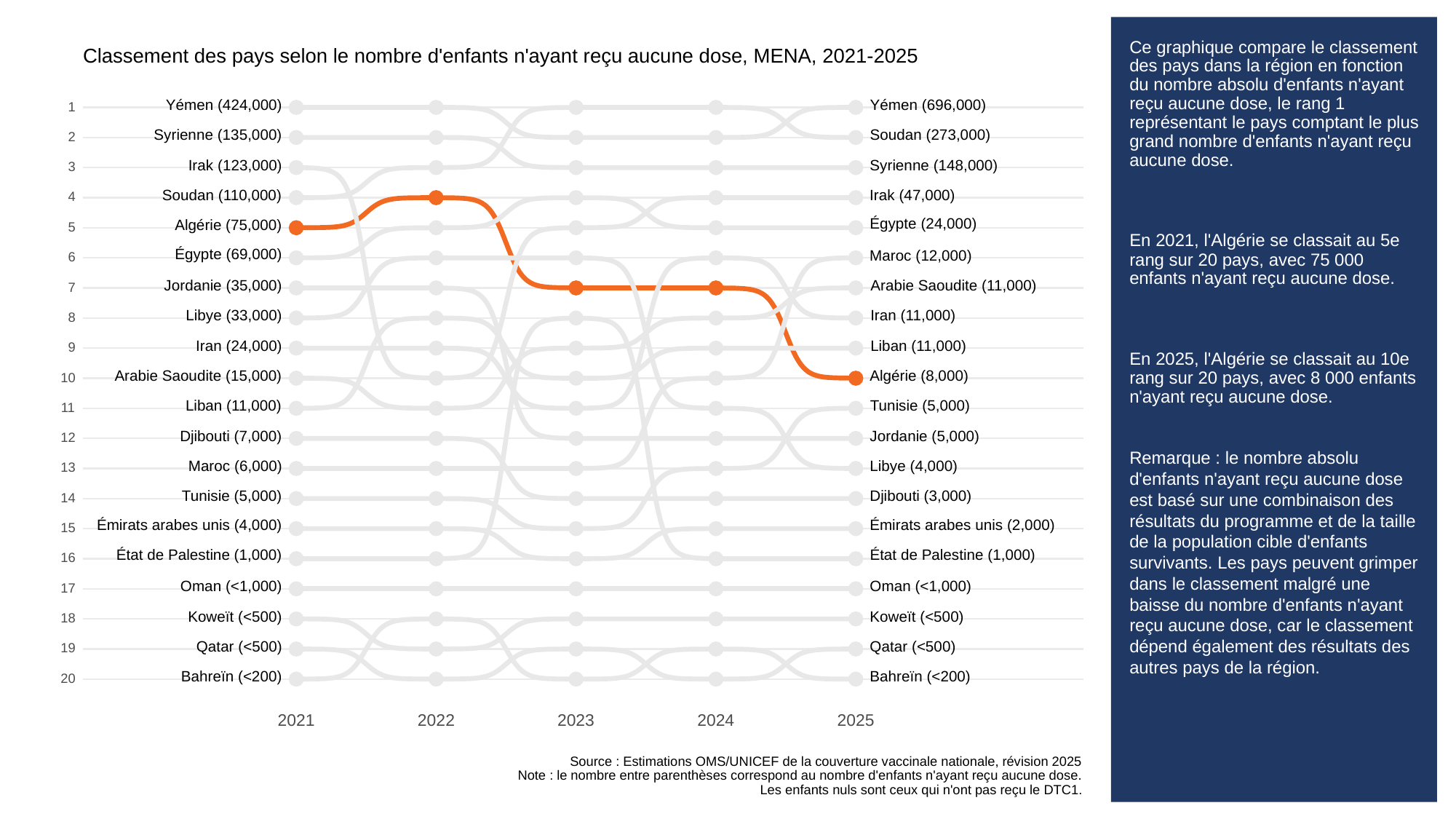

# Ce graphique compare le classement des pays dans la région en fonction du nombre absolu d'enfants n'ayant reçu aucune dose, le rang 1 représentant le pays comptant le plus grand nombre d'enfants n'ayant reçu aucune dose.

En 2021, l'Algérie se classait au 5e rang sur 20 pays, avec 75 000 enfants n'ayant reçu aucune dose.

En 2025, l'Algérie se classait au 10e rang sur 20 pays, avec 8 000 enfants n'ayant reçu aucune dose.

Remarque : le nombre absolu d'enfants n'ayant reçu aucune dose est basé sur une combinaison des résultats du programme et de la taille de la population cible d'enfants survivants. Les pays peuvent grimper dans le classement malgré une baisse du nombre d'enfants n'ayant reçu aucune dose, car le classement dépend également des résultats des autres pays de la région.

Classement des pays selon le nombre d'enfants n'ayant reçu aucune dose, MENA, 2021-2025
Yémen (424,000)
Yémen (696,000)

1

Syrienne (135,000)
Soudan (273,000)

2

Irak (123,000)
Syrienne (148,000)

3

Soudan (110,000)
Irak (47,000)

4

Égypte (24,000)
Algérie (75,000)

5

Égypte (69,000)
Maroc (12,000)

6

Jordanie (35,000)
Arabie Saoudite (11,000)

7

Libye (33,000)
Iran (11,000)

8

Iran (24,000)
Liban (11,000)

9

Arabie Saoudite (15,000)
Algérie (8,000)

10

Liban (11,000)
Tunisie (5,000)

11

Djibouti (7,000)
Jordanie (5,000)

12

Maroc (6,000)
Libye (4,000)

13

Tunisie (5,000)
Djibouti (3,000)

14

Émirats arabes unis (4,000)
Émirats arabes unis (2,000)

15

État de Palestine (1,000)
État de Palestine (1,000)

16

Oman (<1,000)
Oman (<1,000)

17

Koweït (<500)
Koweït (<500)

18

Qatar (<500)
Qatar (<500)

19

Bahreïn (<200)
Bahreïn (<200)

20

2023
2021
2022
2024
2025
Source : Estimations OMS/UNICEF de la couverture vaccinale nationale, révision 2025
Note : le nombre entre parenthèses correspond au nombre d'enfants n'ayant reçu aucune dose.
Les enfants nuls sont ceux qui n'ont pas reçu le DTC1.